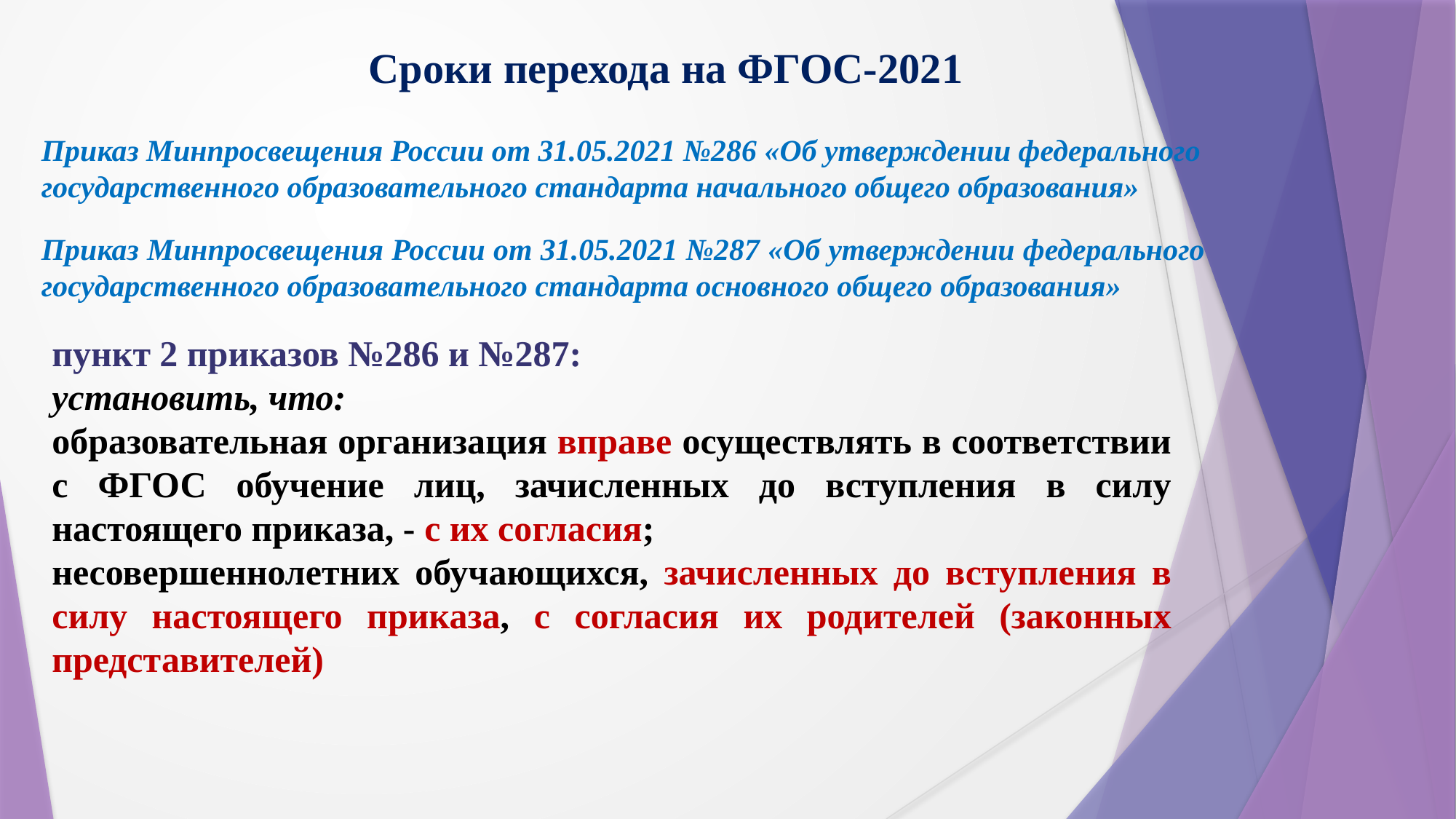

# Сроки перехода на ФГОС-2021
Приказ Минпросвещения России от 31.05.2021 №286 «Об утверждении федерального государственного образовательного стандарта начального общего образования»

Приказ Минпросвещения России от 31.05.2021 №287 «Об утверждении федерального государственного образовательного стандарта основного общего образования»
пункт 2 приказов №286 и №287:
установить, что:
образовательная организация вправе осуществлять в соответствии с ФГОС обучение лиц, зачисленных до вступления в силу настоящего приказа, - с их согласия;
несовершеннолетних обучающихся, зачисленных до вступления в силу настоящего приказа, с согласия их родителей (законных представителей)